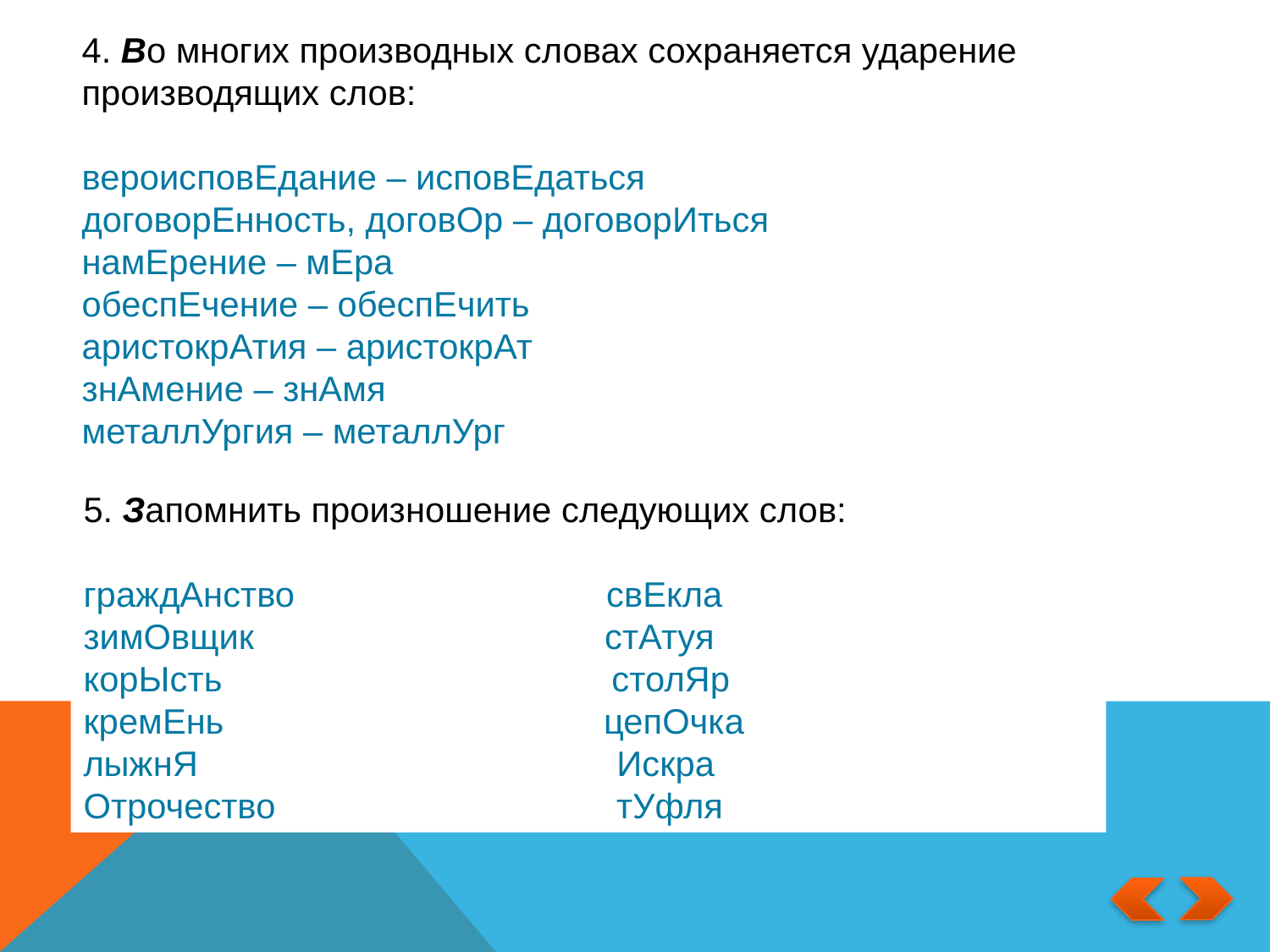

4. Во многих производных словах сохраняется ударение производящих слов:
вероисповЕдание – исповЕдаться
договорЕнность, договОр – договорИться
намЕрение – мЕра
обеспЕчение – обеспЕчить
аристокрАтия – аристокрАт
знАмение – знАмя
металлУргия – металлУрг
5. Запомнить произношение следующих слов:
граждАнство                                свЕкла
зимОвщик                                    стАтуя
корЫсть                                        столЯр
кремЕнь                                       цепОчка
лыжнЯ                                           Искра
Отрочество                                   тУфля